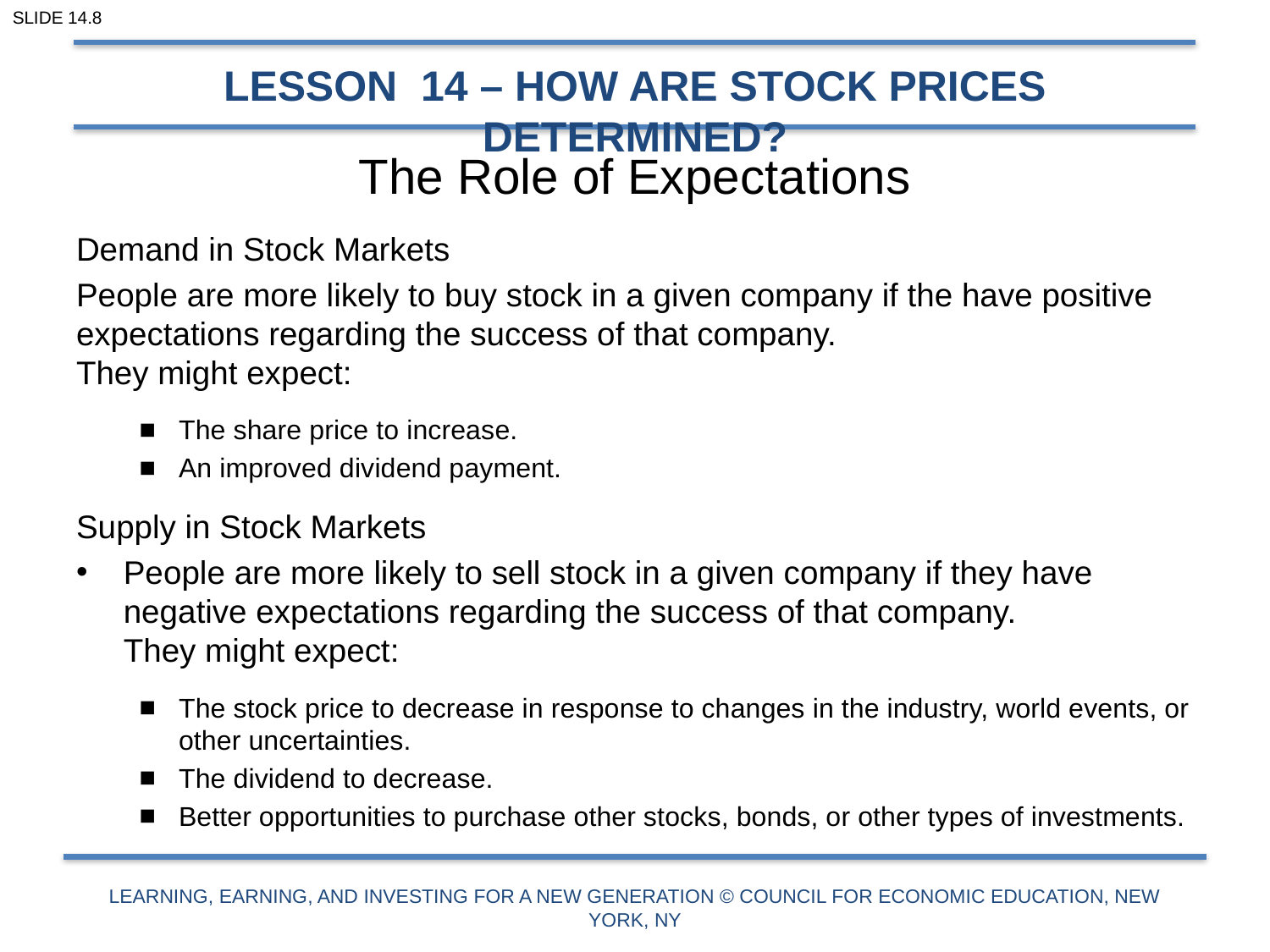

Slide 14.8
Lesson  14 – How are Stock Prices Determined?
# The Role of Expectations
Demand in Stock Markets
People are more likely to buy stock in a given company if the have positive expectations regarding the success of that company.
They might expect:
The share price to increase.
An improved dividend payment.
Supply in Stock Markets
People are more likely to sell stock in a given company if they have negative expectations regarding the success of that company.
They might expect:
The stock price to decrease in response to changes in the industry, world events, or other uncertainties.
The dividend to decrease.
Better opportunities to purchase other stocks, bonds, or other types of investments.